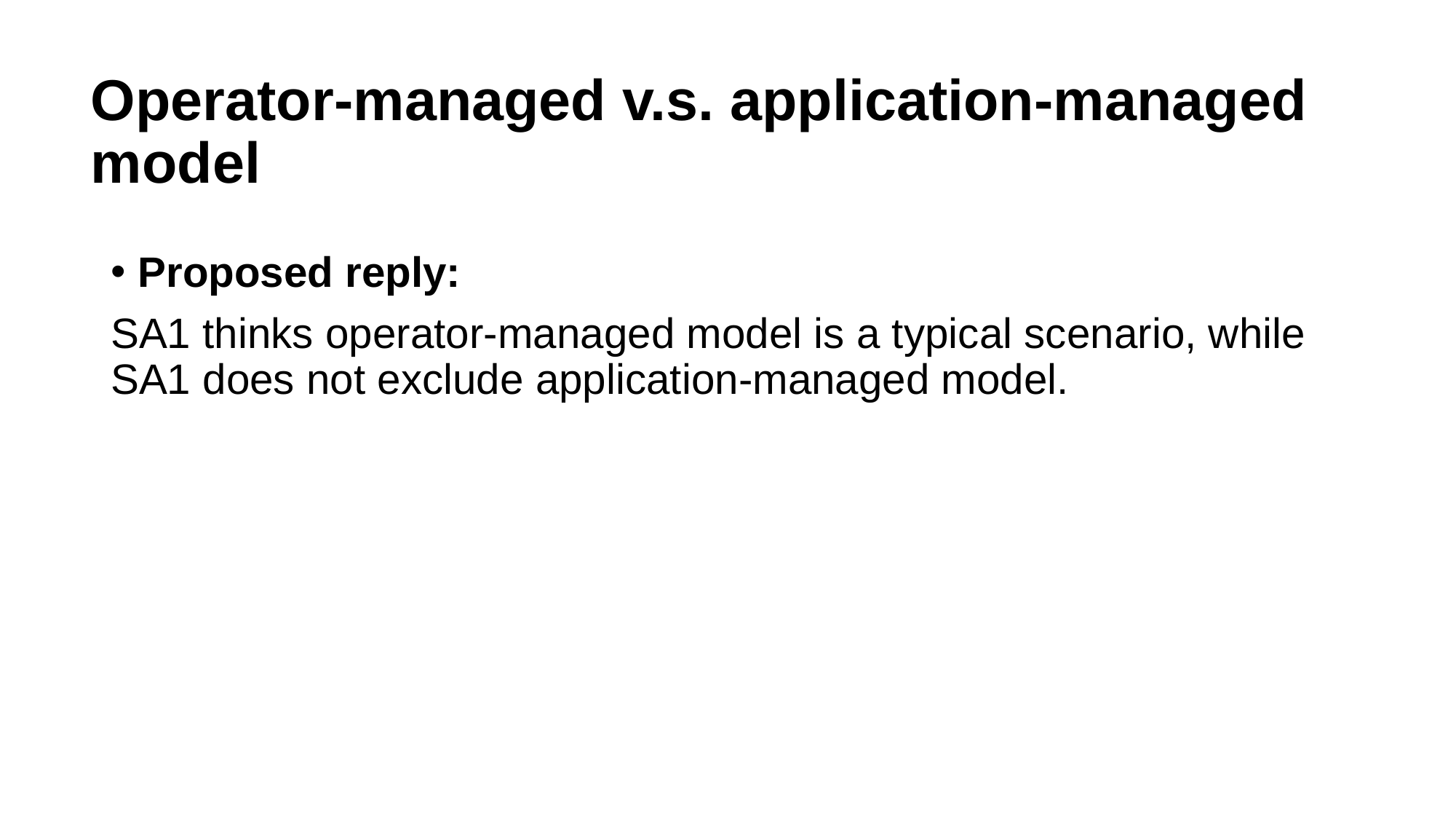

# Operator-managed v.s. application-managed model
Proposed reply:
SA1 thinks operator-managed model is a typical scenario, while SA1 does not exclude application-managed model.